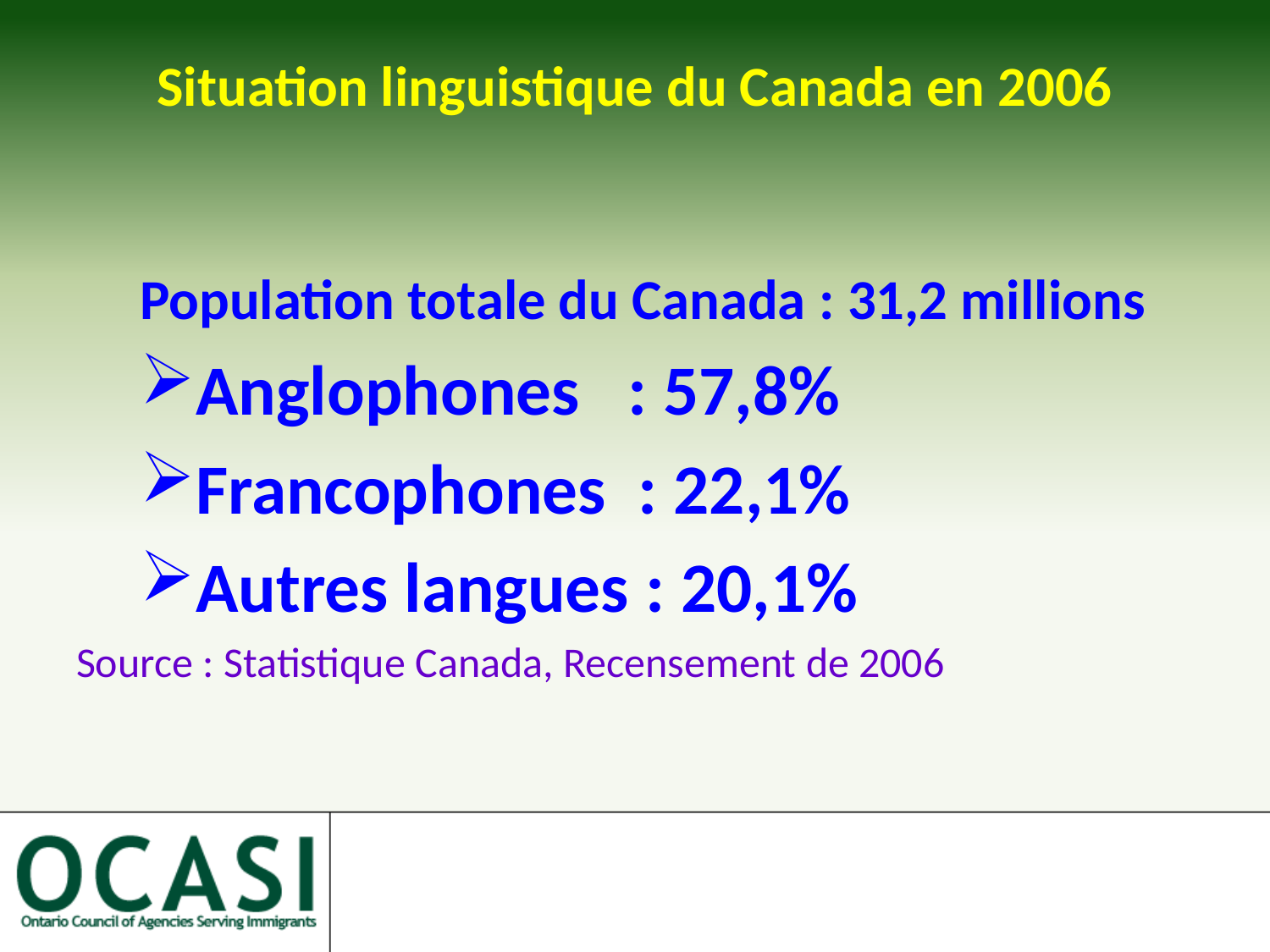

# Situation linguistique du Canada en 2006

Population totale du Canada : 31,2 millions
Anglophones   : 57,8%
Francophones  : 22,1%
Autres langues : 20,1%
Source : Statistique Canada, Recensement de 2006